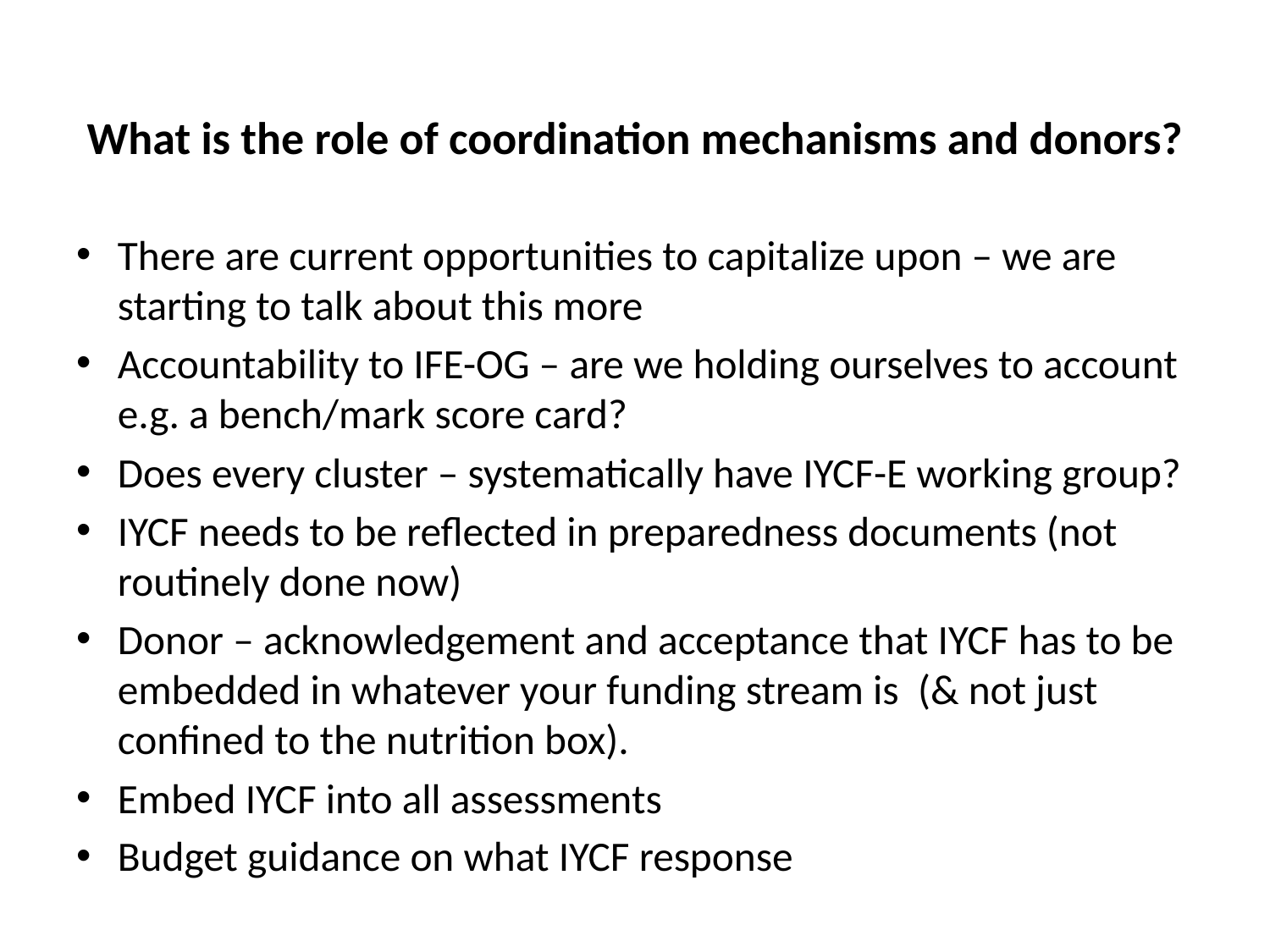

# What is the role of coordination mechanisms and donors?
There are current opportunities to capitalize upon – we are starting to talk about this more
Accountability to IFE-OG – are we holding ourselves to account e.g. a bench/mark score card?
Does every cluster – systematically have IYCF-E working group?
IYCF needs to be reflected in preparedness documents (not routinely done now)
Donor – acknowledgement and acceptance that IYCF has to be embedded in whatever your funding stream is  (& not just confined to the nutrition box).
Embed IYCF into all assessments
Budget guidance on what IYCF response